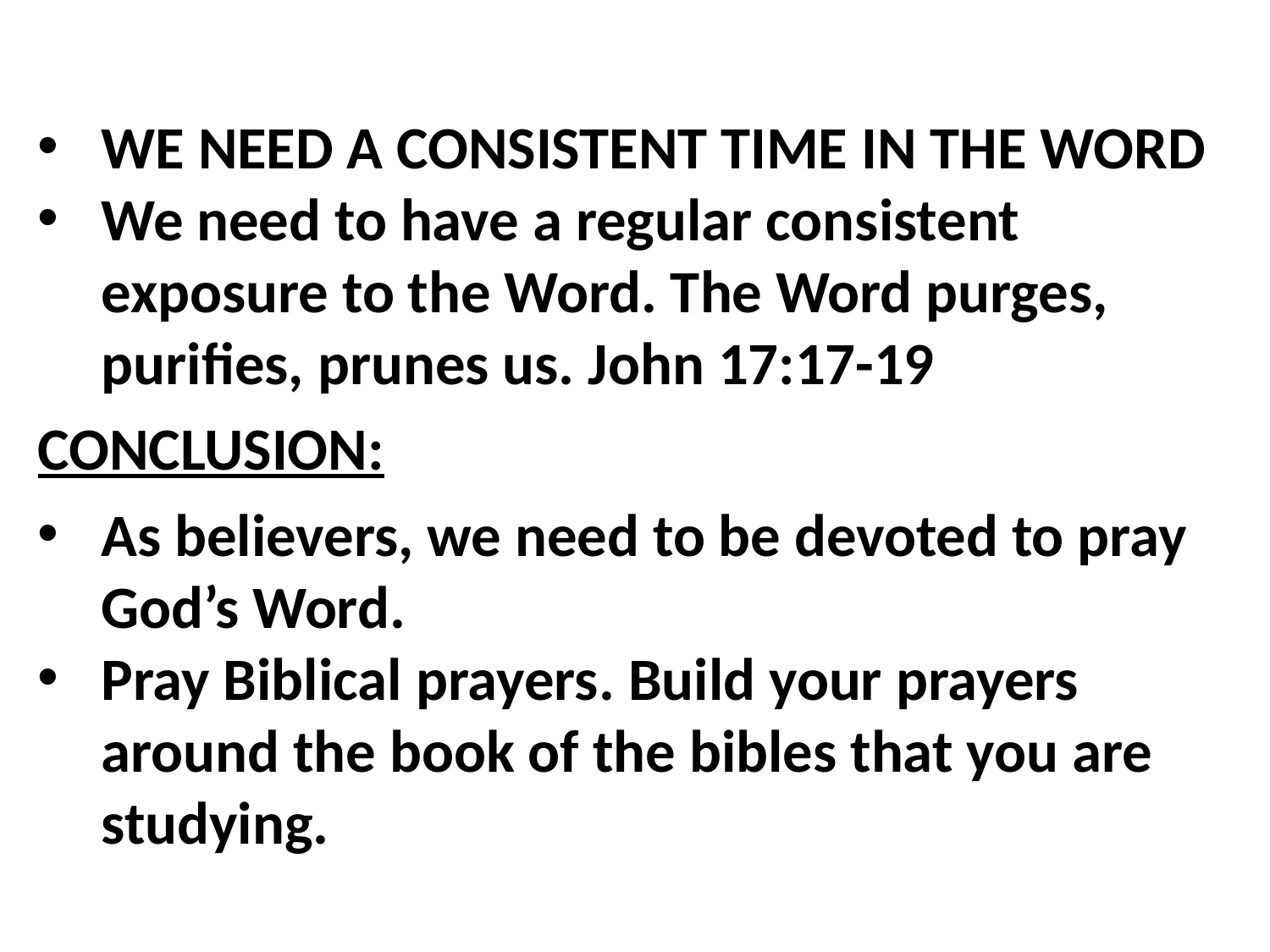

WE NEED A CONSISTENT TIME IN THE WORD
We need to have a regular consistent exposure to the Word. The Word purges, purifies, prunes us. John 17:17-19
CONCLUSION:
As believers, we need to be devoted to pray God’s Word.
Pray Biblical prayers. Build your prayers around the book of the bibles that you are studying.